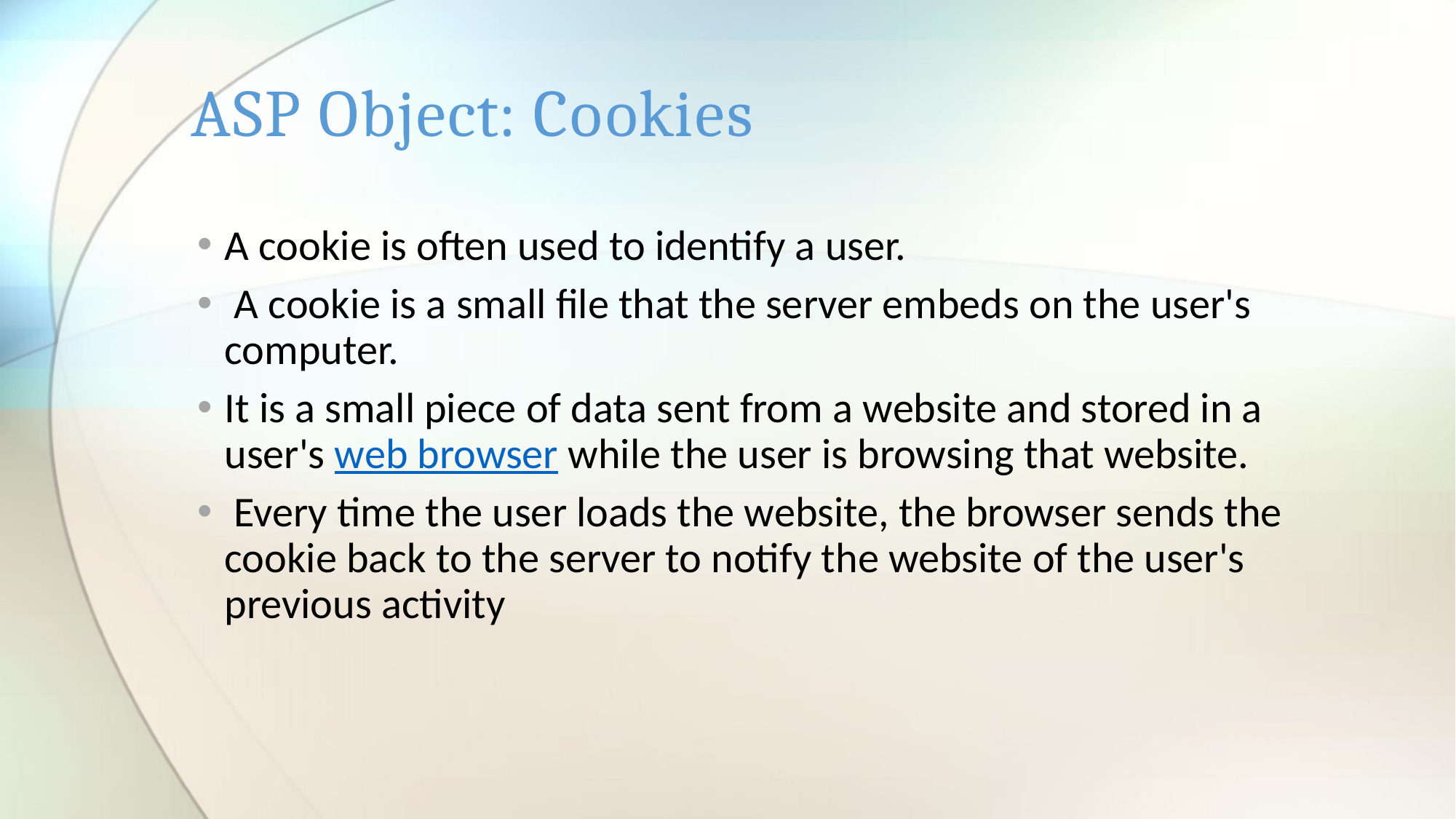

# ASP Object: Cookies
A cookie is often used to identify a user.
 A cookie is a small file that the server embeds on the user's computer.
It is a small piece of data sent from a website and stored in a user's web browser while the user is browsing that website.
 Every time the user loads the website, the browser sends the cookie back to the server to notify the website of the user's previous activity